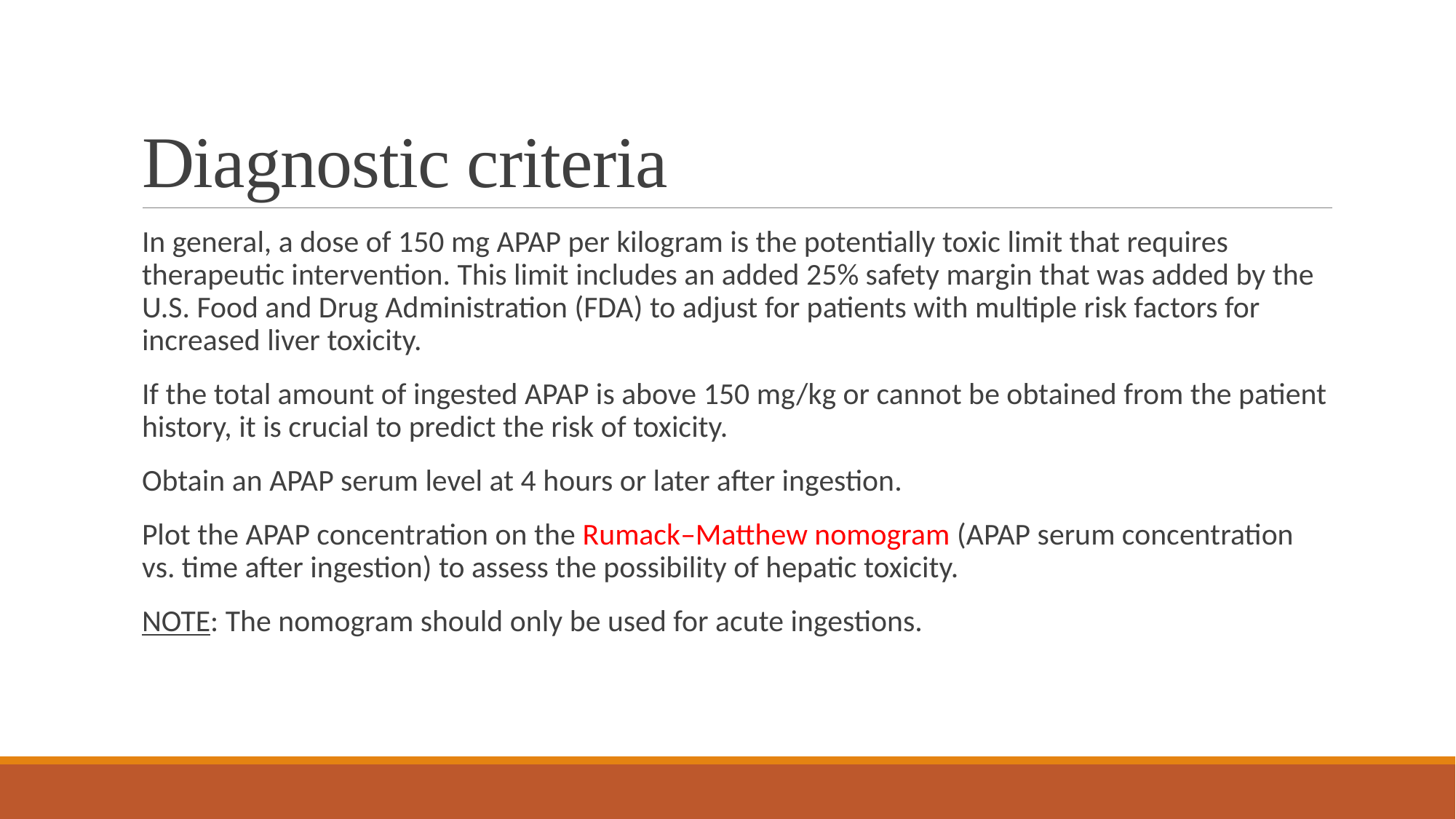

# Diagnostic criteria
In general, a dose of 150 mg APAP per kilogram is the potentially toxic limit that requires therapeutic intervention. This limit includes an added 25% safety margin that was added by the U.S. Food and Drug Administration (FDA) to adjust for patients with multiple risk factors for increased liver toxicity.
If the total amount of ingested APAP is above 150 mg/kg or cannot be obtained from the patient history, it is crucial to predict the risk of toxicity.
Obtain an APAP serum level at 4 hours or later after ingestion.
Plot the APAP concentration on the Rumack–Matthew nomogram (APAP serum concentration vs. time after ingestion) to assess the possibility of hepatic toxicity.
NOTE: The nomogram should only be used for acute ingestions.